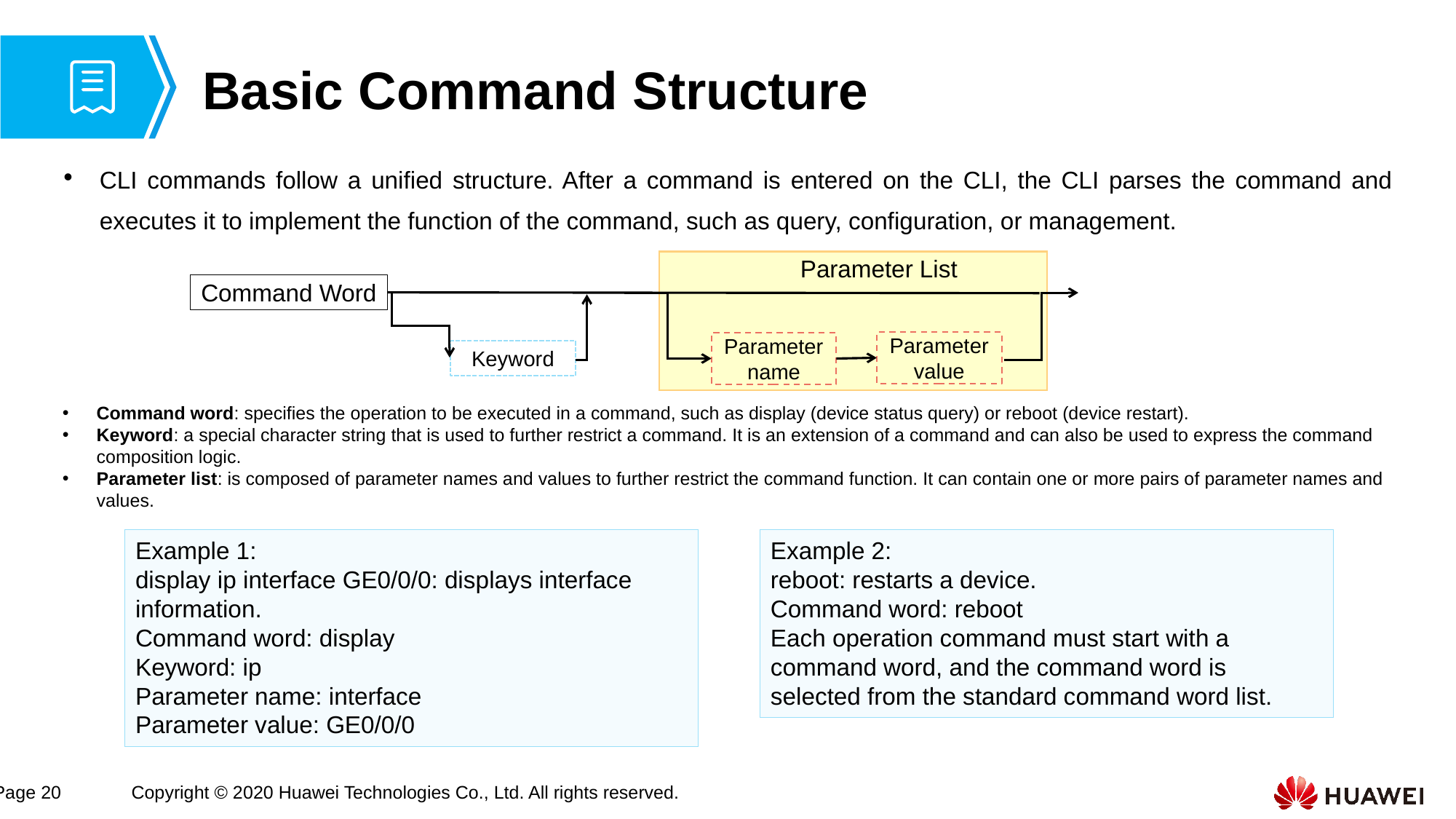

# Basic Command Structure
CLI commands follow a unified structure. After a command is entered on the CLI, the CLI parses the command and executes it to implement the function of the command, such as query, configuration, or management.
Parameter List

Command Word

Parameter value
Parameter name
Keyword
Command word: specifies the operation to be executed in a command, such as display (device status query) or reboot (device restart).
Keyword: a special character string that is used to further restrict a command. It is an extension of a command and can also be used to express the command composition logic.
Parameter list: is composed of parameter names and values to further restrict the command function. It can contain one or more pairs of parameter names and values.
Example 2:
reboot: restarts a device.
Command word: reboot
Each operation command must start with a command word, and the command word is selected from the standard command word list.
Example 1:
display ip interface GE0/0/0: displays interface information.
Command word: display
Keyword: ip
Parameter name: interface
Parameter value: GE0/0/0